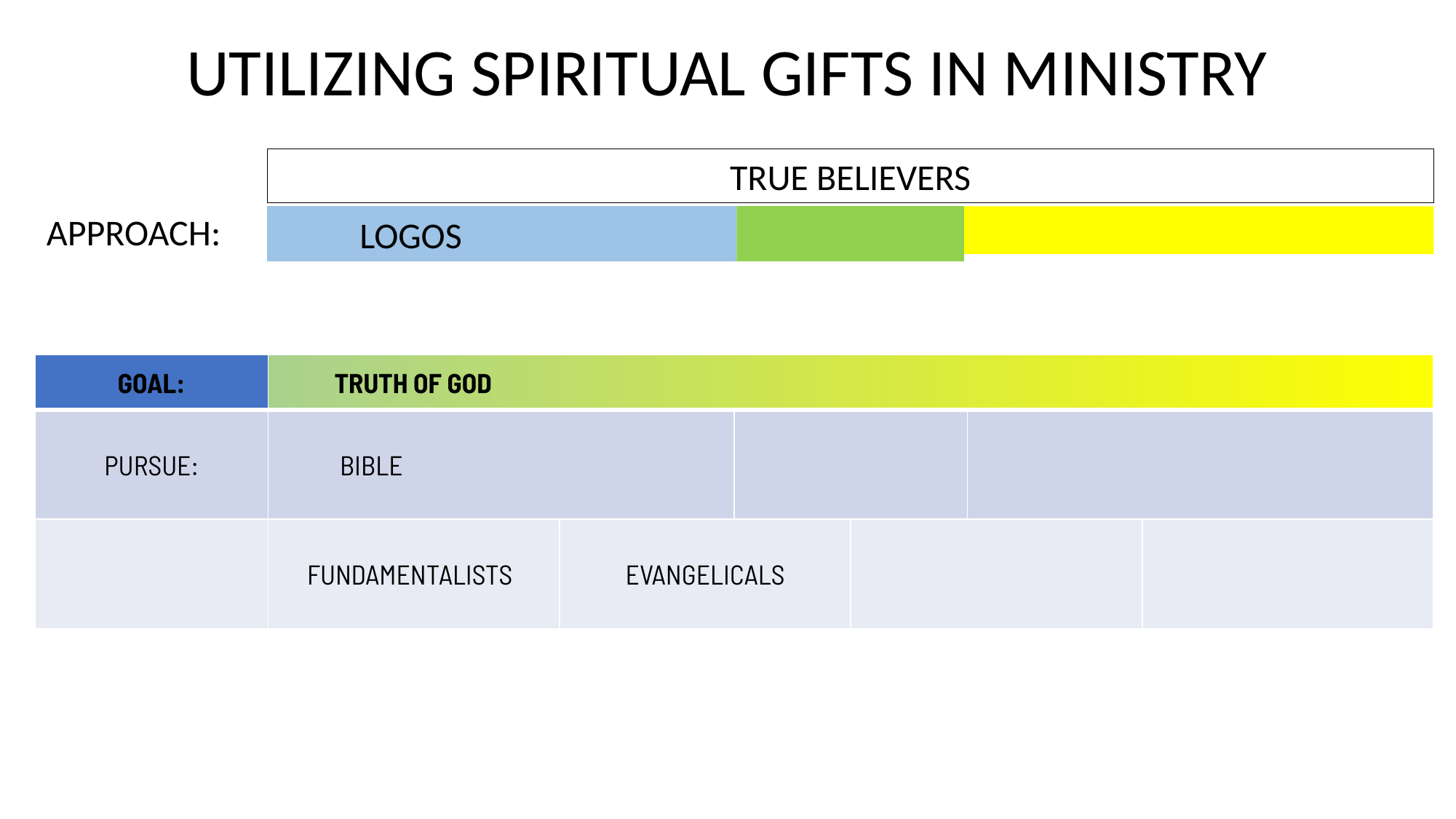

# UTILIZING SPIRITUAL GIFTS IN MINISTRY
TRUE BELIEVERS
APPROACH:
          LOGOS

| GOAL: | TRUTH OF GOD |  |  |  |  |  |
| --- | --- | --- | --- | --- | --- | --- |
| PURSUE: | BIBLE |  |  |  |  |  |
|  | FUNDAMENTALISTS | EVANGELICALS |  |  |  |  |